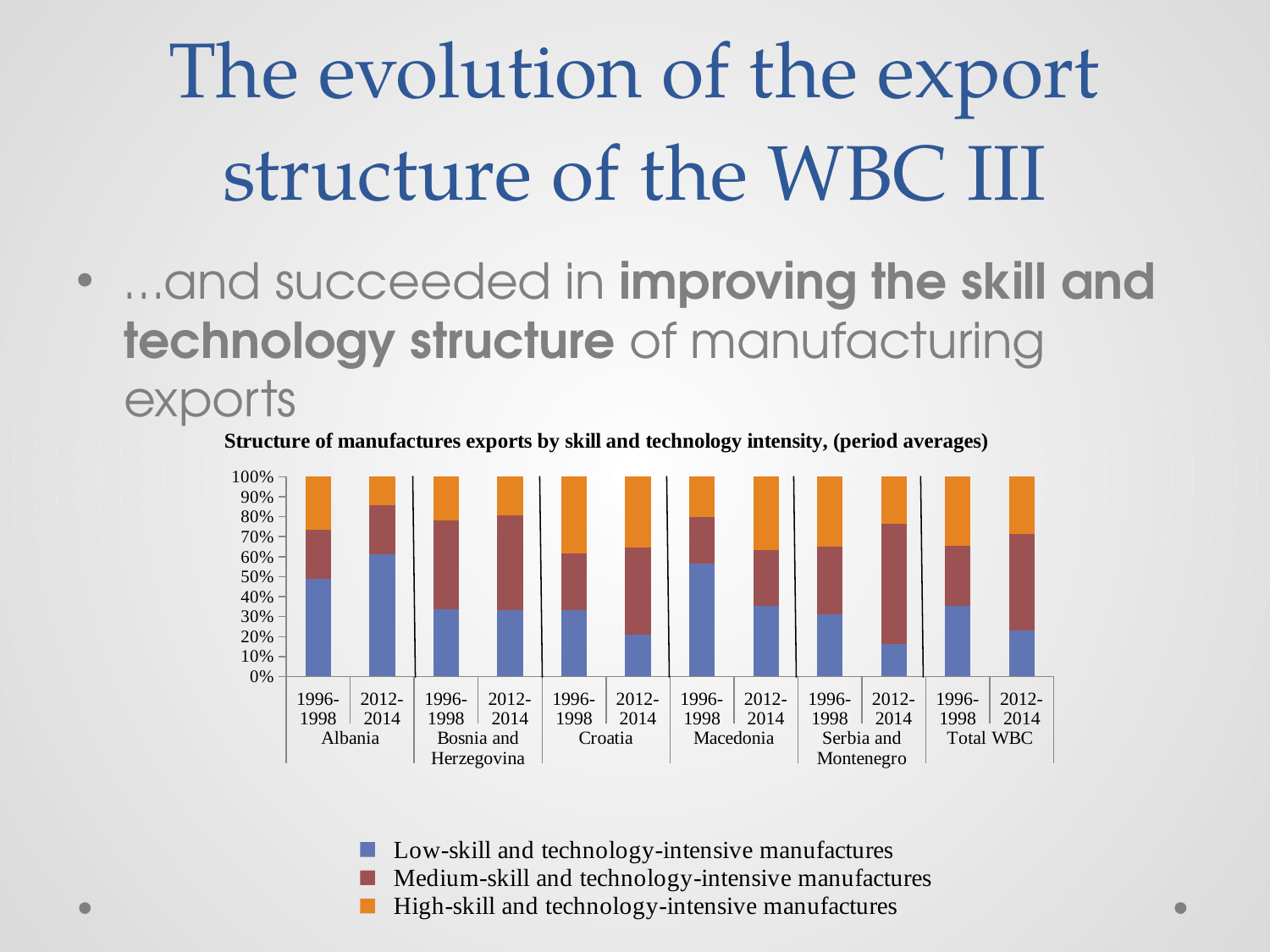

# The evolution of the export structure of the WBC III
…and succeeded in improving the skill and technology structure of manufacturing exports

### Chart

| Category |   Low-skill and technology-intensive manufactures |   Medium-skill and technology-intensive manufactures |   High-skill and technology-intensive manufactures |
|---|---|---|---|
| 1996-1998 | 34941.30800000001 | 17708.048 | 18857.45700000001 |
| 2012-2014 | 565602.71 | 228264.342 | 130294.842 |
| 1996-1998 | 106591.593 | 140200.488 | 69822.769 |
| 2012-2014 | 2100177.464 | 3025026.135 | 1228330.476 |
| 1996-1998 | 1911944.164 | 1653817.435 | 2220160.592 |
| 2012-2014 | 3657507.402 | 7666985.291 | 6171362.607 |
| 1996-1998 | 669081.312 | 273507.38 | 239068.146 |
| 2012-2014 | 2587069.457 | 2025631.688 | 2671808.953 |
| 1996-1998 | 800334.0 | 886338.0 | 900088.0 |
| 2012-2014 | 3515717.567 | 12776971.729 | 5061202.941 |
| 1996-1998 | 3522892.377 | 2971571.351 | 3447996.964 |
| 2012-2014 | 12426074.6 | 25722879.185 | 15262999.819 |